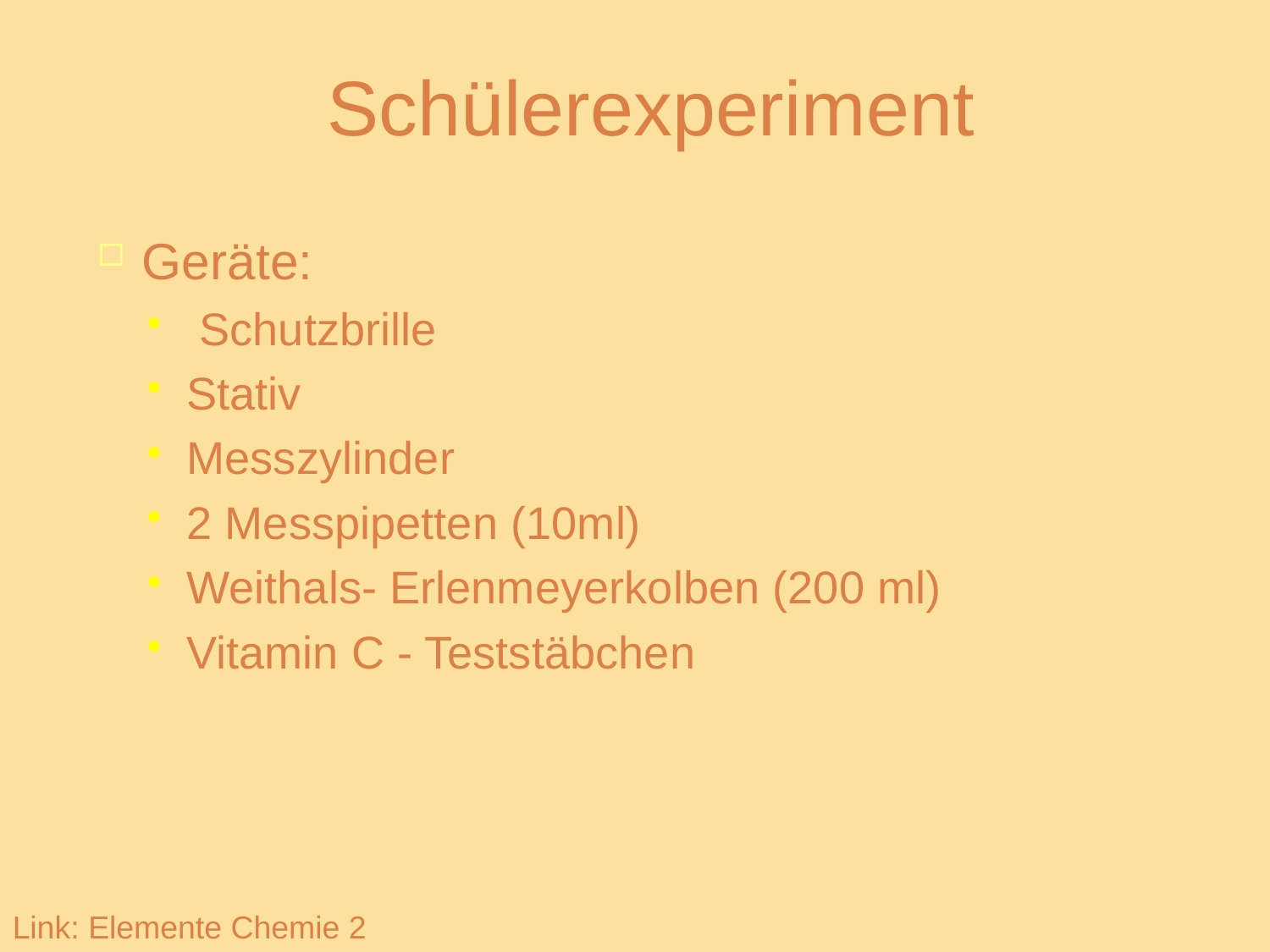

Schülerexperiment
Geräte:
 Schutzbrille
Stativ
Messzylinder
2 Messpipetten (10ml)
Weithals- Erlenmeyerkolben (200 ml)
Vitamin C - Teststäbchen
Link: Elemente Chemie 2